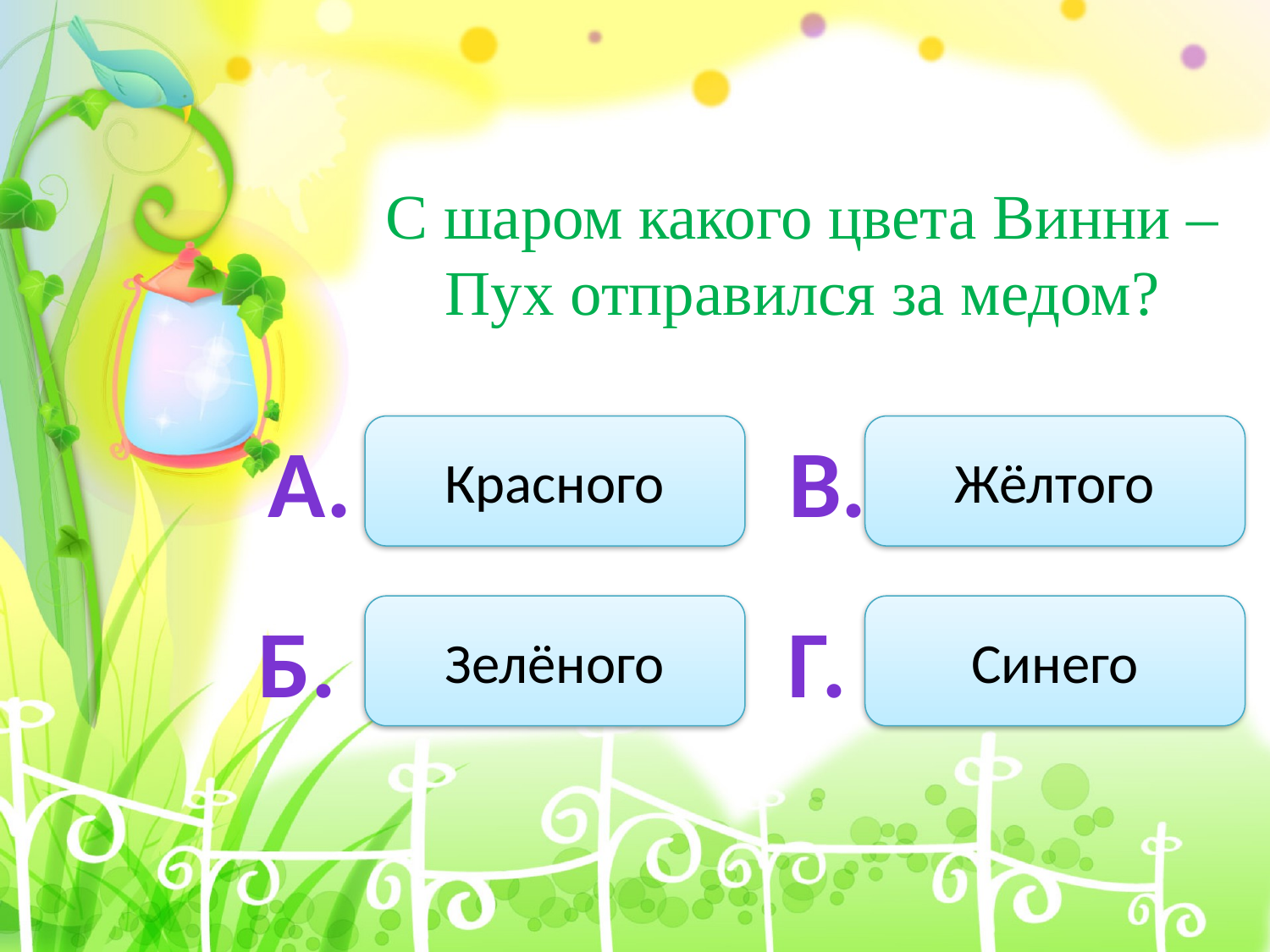

С шаром какого цвета Винни – Пух отправился за медом?
А.
Красного
В.
Жёлтого
Б.
Зелёного
Г.
Синего